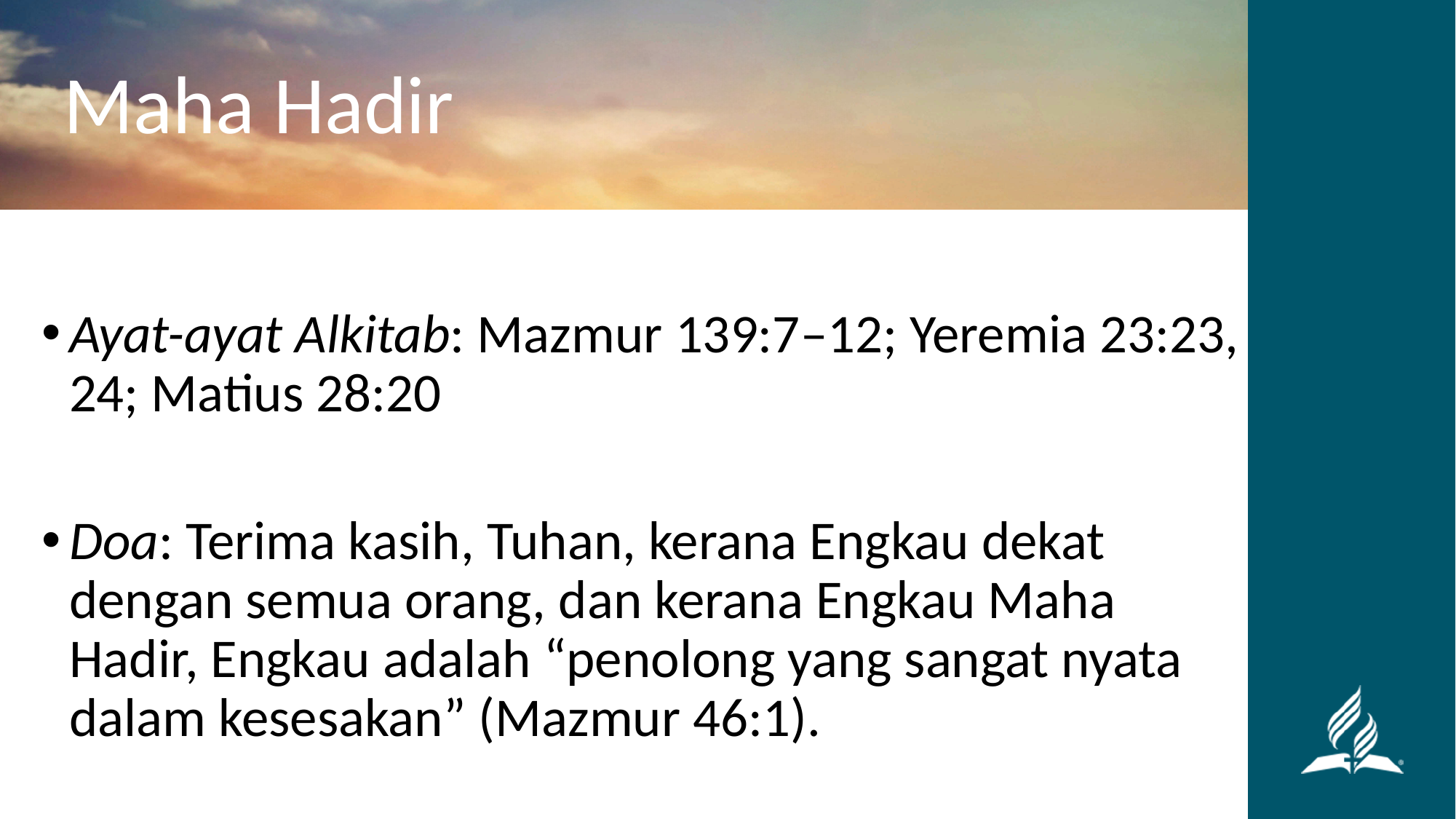

Maha Hadir

Ayat-ayat Alkitab: Mazmur 139:7–12; Yeremia 23:23, 24; Matius 28:20

Doa: Terima kasih, Tuhan, kerana Engkau dekat dengan semua orang, dan kerana Engkau Maha Hadir, Engkau adalah “penolong yang sangat nyata dalam kesesakan” (Mazmur 46:1).